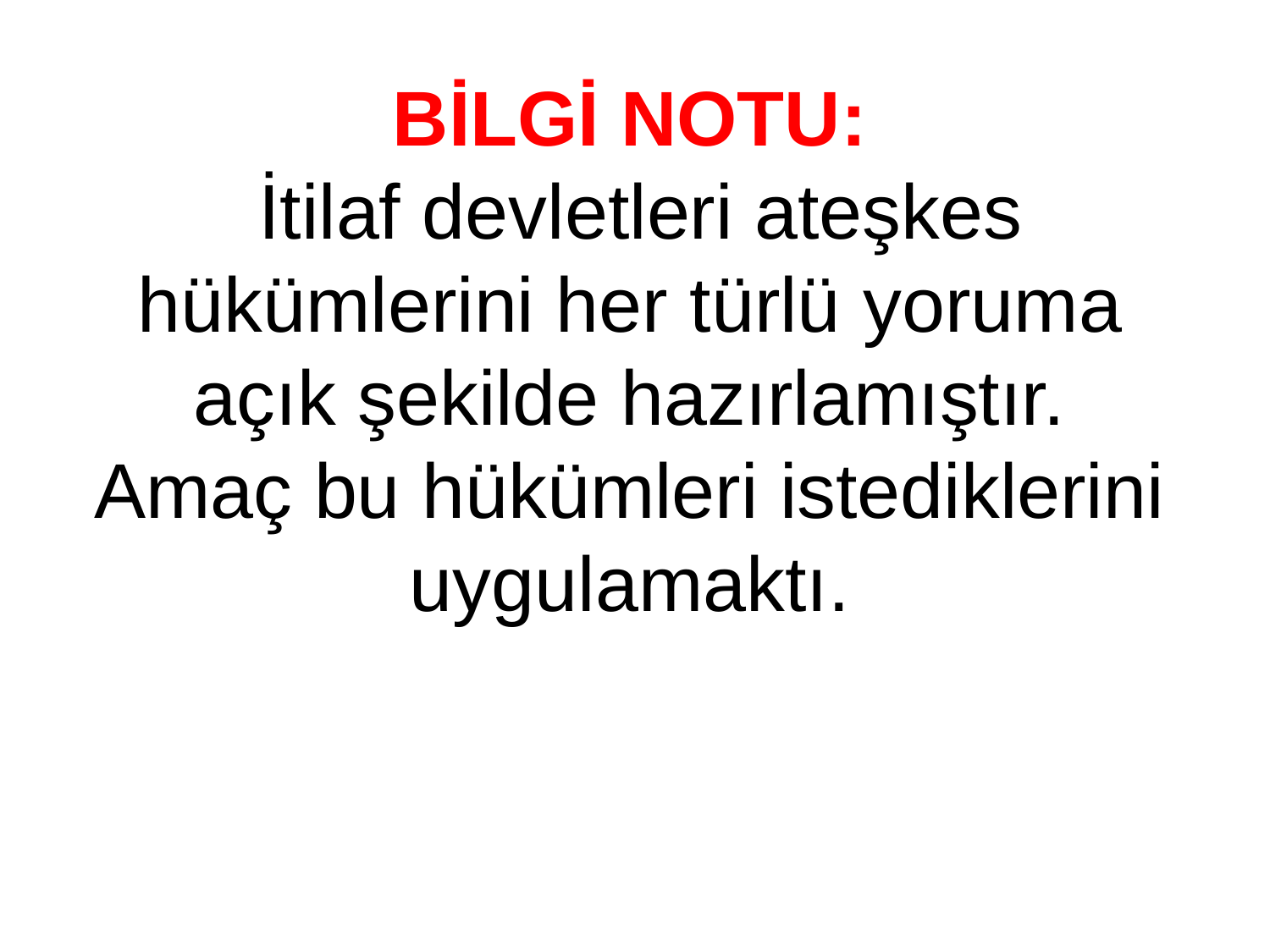

BİLGİ NOTU:
 İtilaf devletleri ateşkes hükümlerini her türlü yoruma açık şekilde hazırlamıştır.
Amaç bu hükümleri istediklerini uygulamaktı.